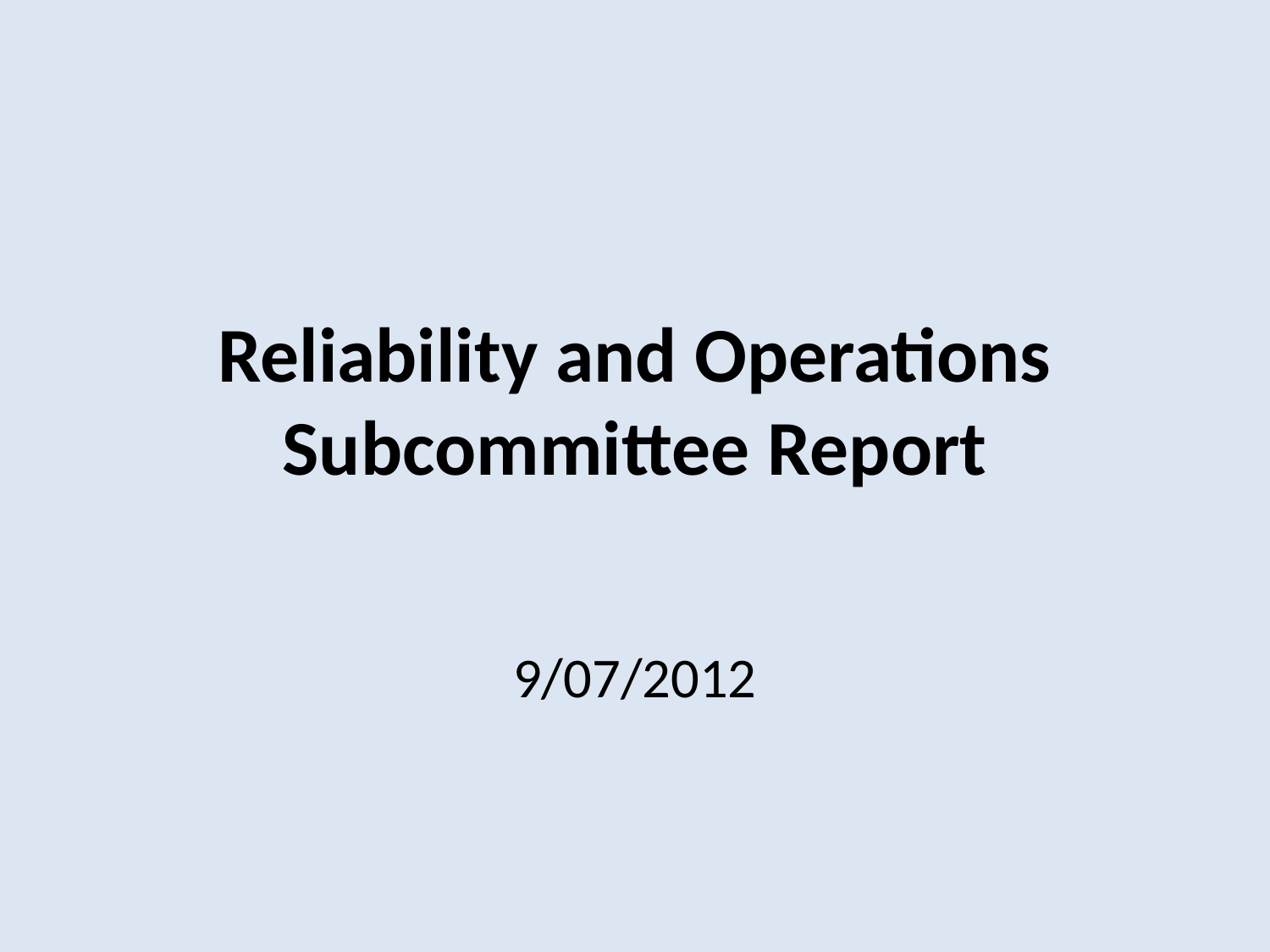

# Reliability and Operations Subcommittee Report
9/07/2012